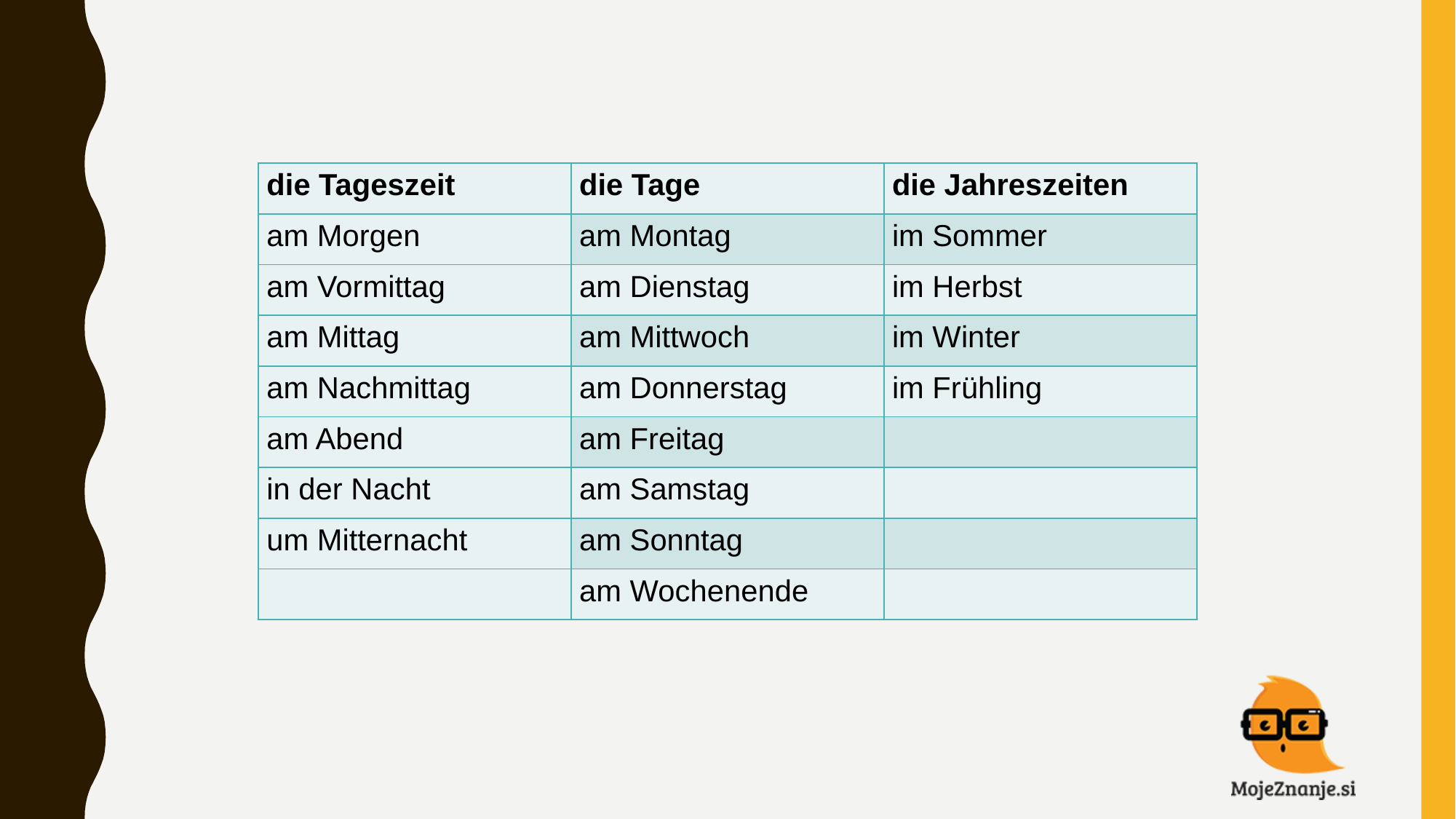

| die Tageszeit | die Tage | die Jahreszeiten |
| --- | --- | --- |
| am Morgen | am Montag | im Sommer |
| am Vormittag | am Dienstag | im Herbst |
| am Mittag | am Mittwoch | im Winter |
| am Nachmittag | am Donnerstag | im Frühling |
| am Abend | am Freitag |  |
| in der Nacht | am Samstag |  |
| um Mitternacht | am Sonntag |  |
|  | am Wochenende |  |